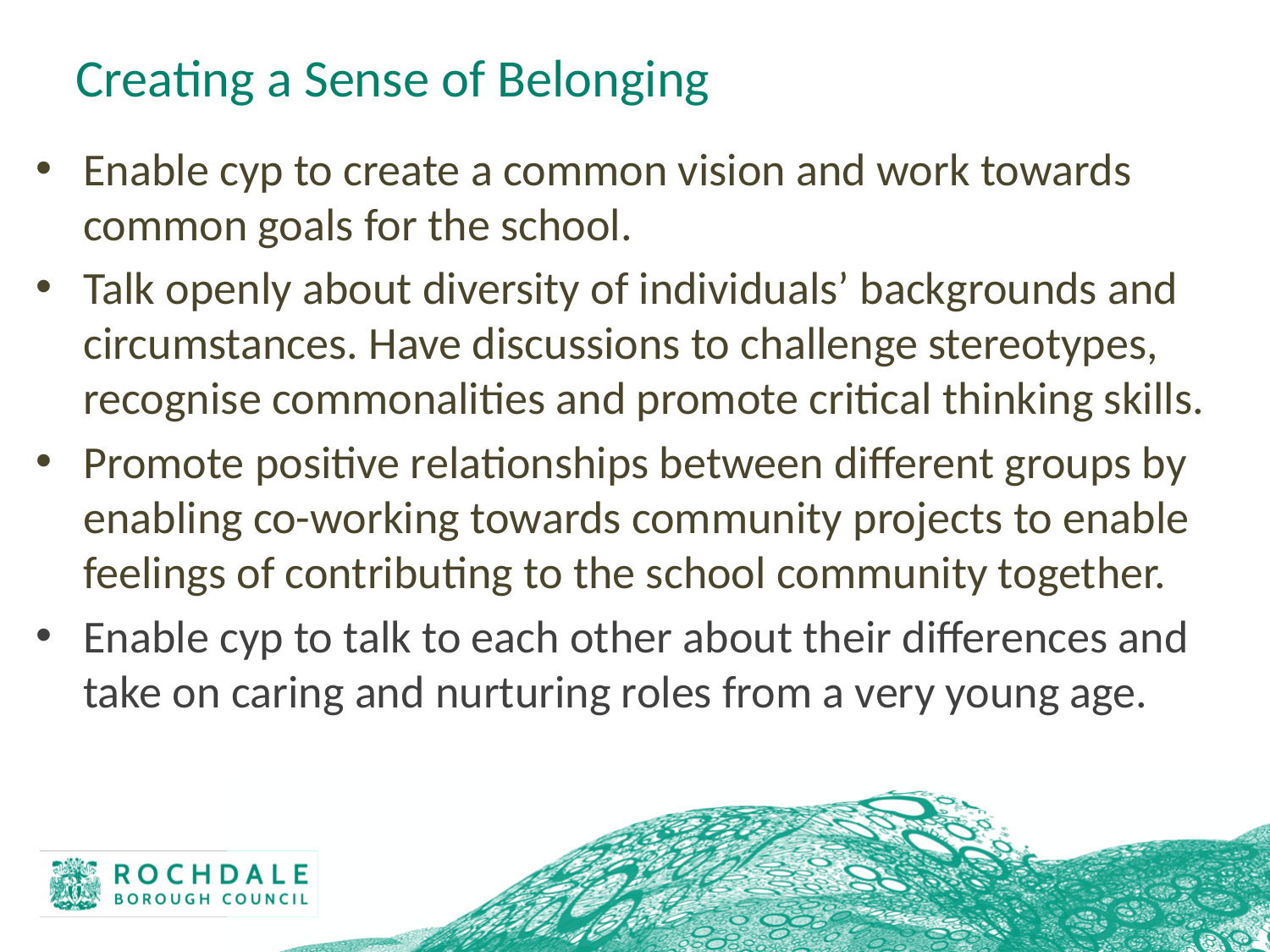

# Creating a Sense of Belonging
Enable cyp to create a common vision and work towards common goals for the school.
Talk openly about diversity of individuals’ backgrounds and circumstances. Have discussions to challenge stereotypes, recognise commonalities and promote critical thinking skills.
Promote positive relationships between different groups by enabling co-working towards community projects to enable feelings of contributing to the school community together.
Enable cyp to talk to each other about their differences and  take on caring and nurturing roles from a very young age.